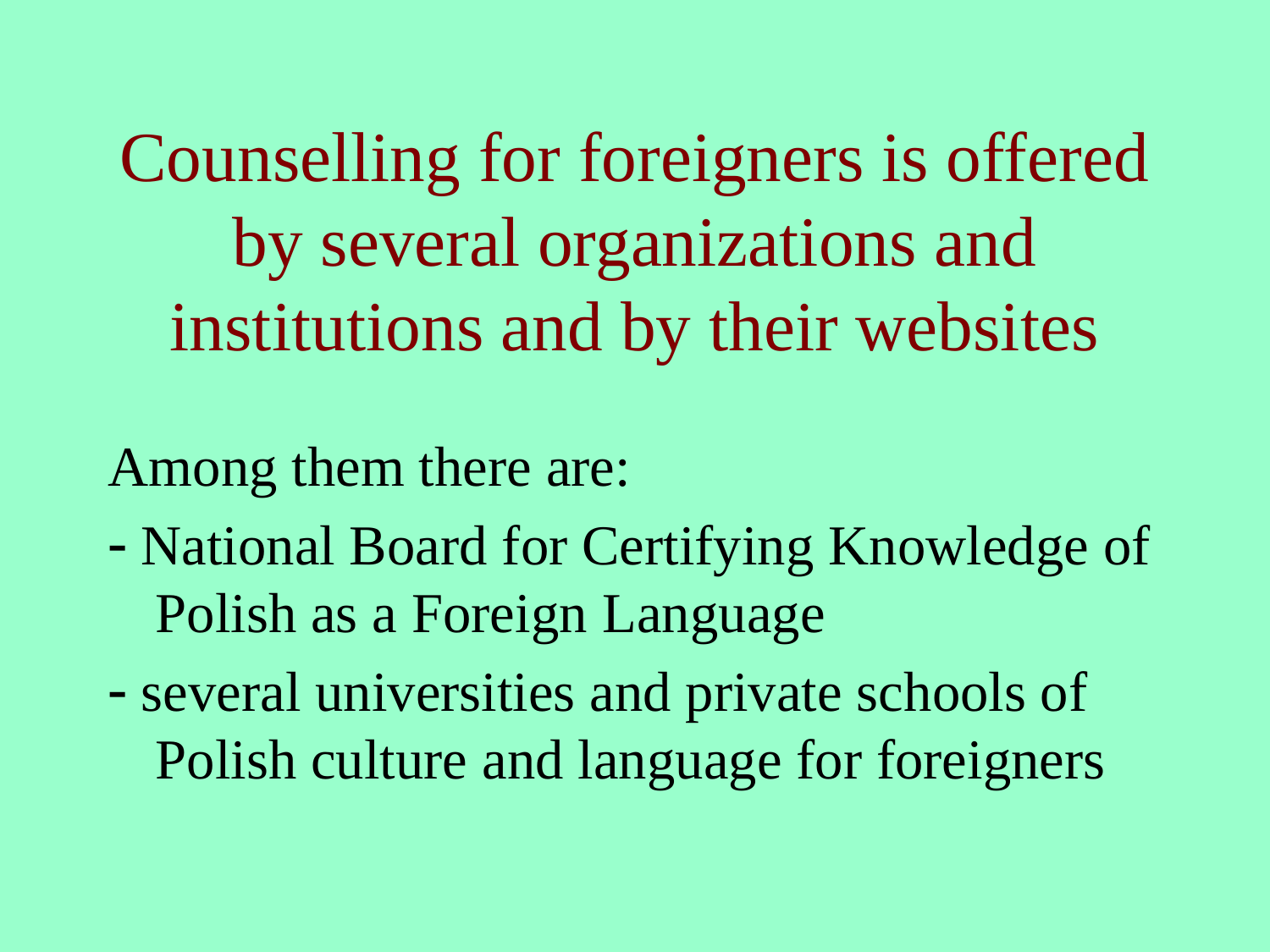

# Counselling for foreigners is offered by several organizations and institutions and by their websites
Among them there are:
− National Board for Certifying Knowledge of Polish as a Foreign Language
− several universities and private schools of Polish culture and language for foreigners